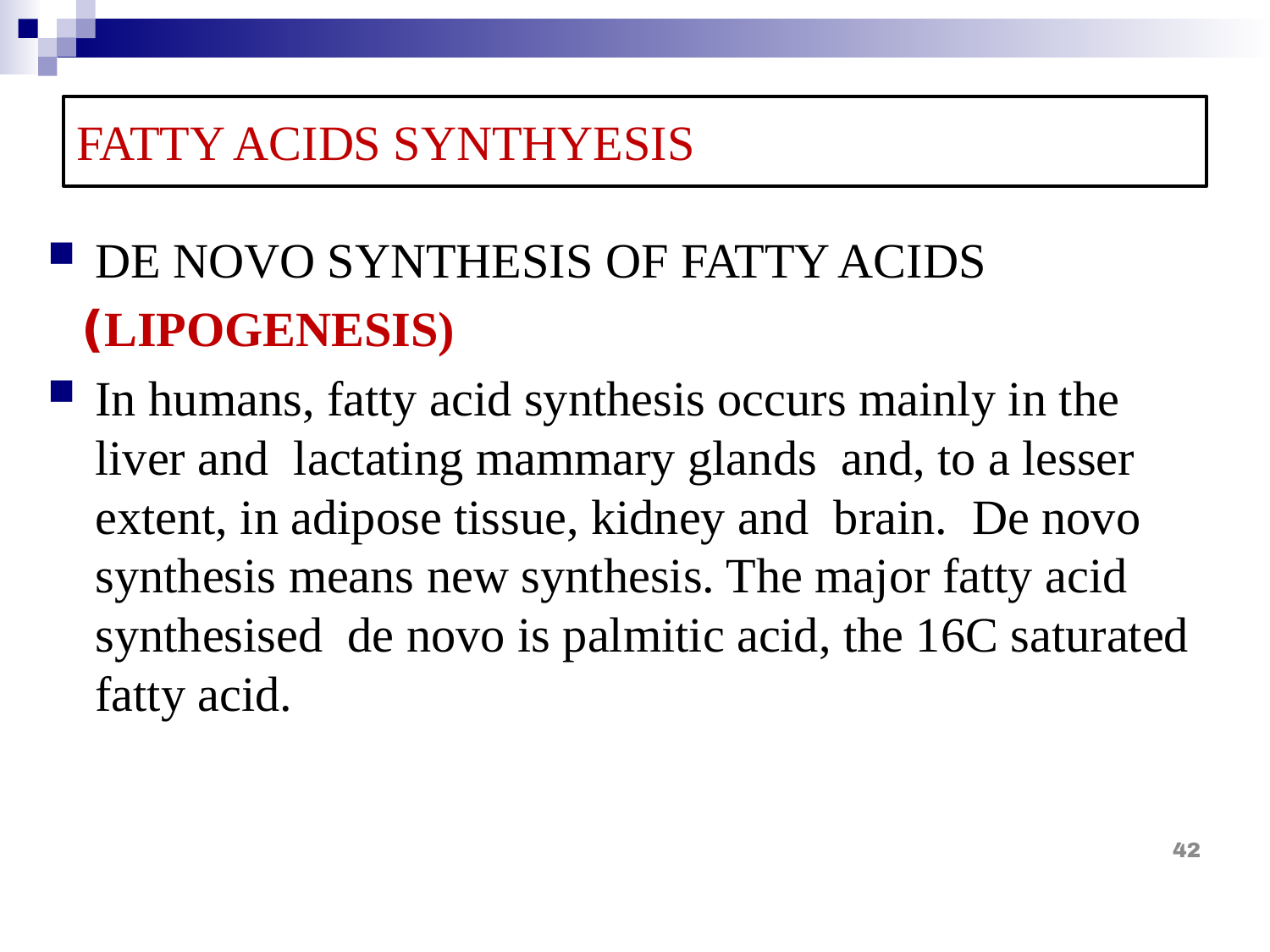

# FATTY ACIDS SYNTHYESIS
DE NOVO SYNTHESIS OF FATTY ACIDS
  (LIPOGENESIS)
In humans, fatty acid synthesis occurs mainly in the liver and  lactating mammary glands  and, to a lesser extent, in adipose tissue, kidney and  brain.  De novo synthesis means new synthesis. The major fatty acid synthesised  de novo is palmitic acid, the 16C saturated fatty acid.
42